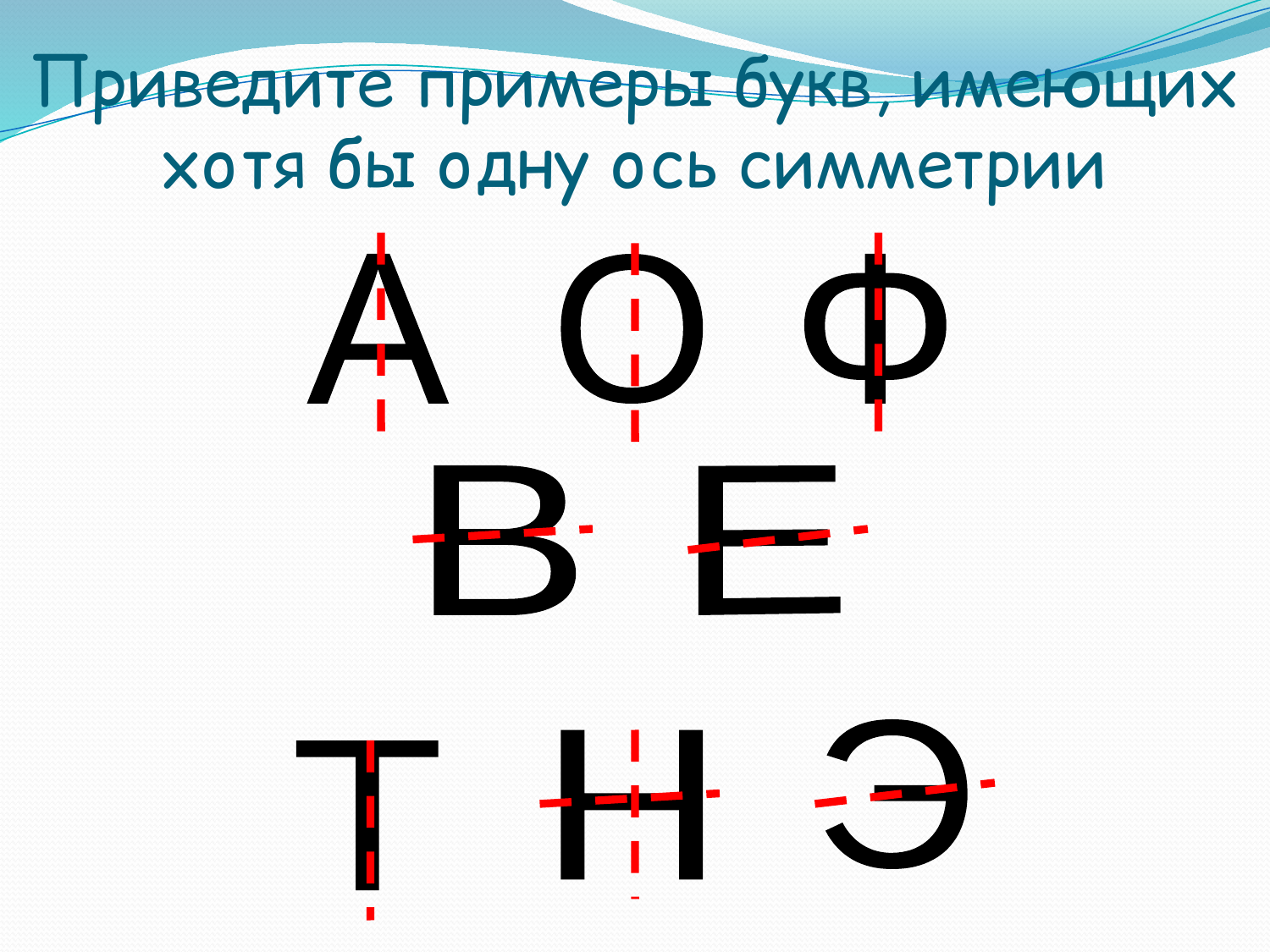

# Приведите примеры букв, имеющих хотя бы одну ось симметрии

А
О
Ф
В
Е

Э
Н

Т